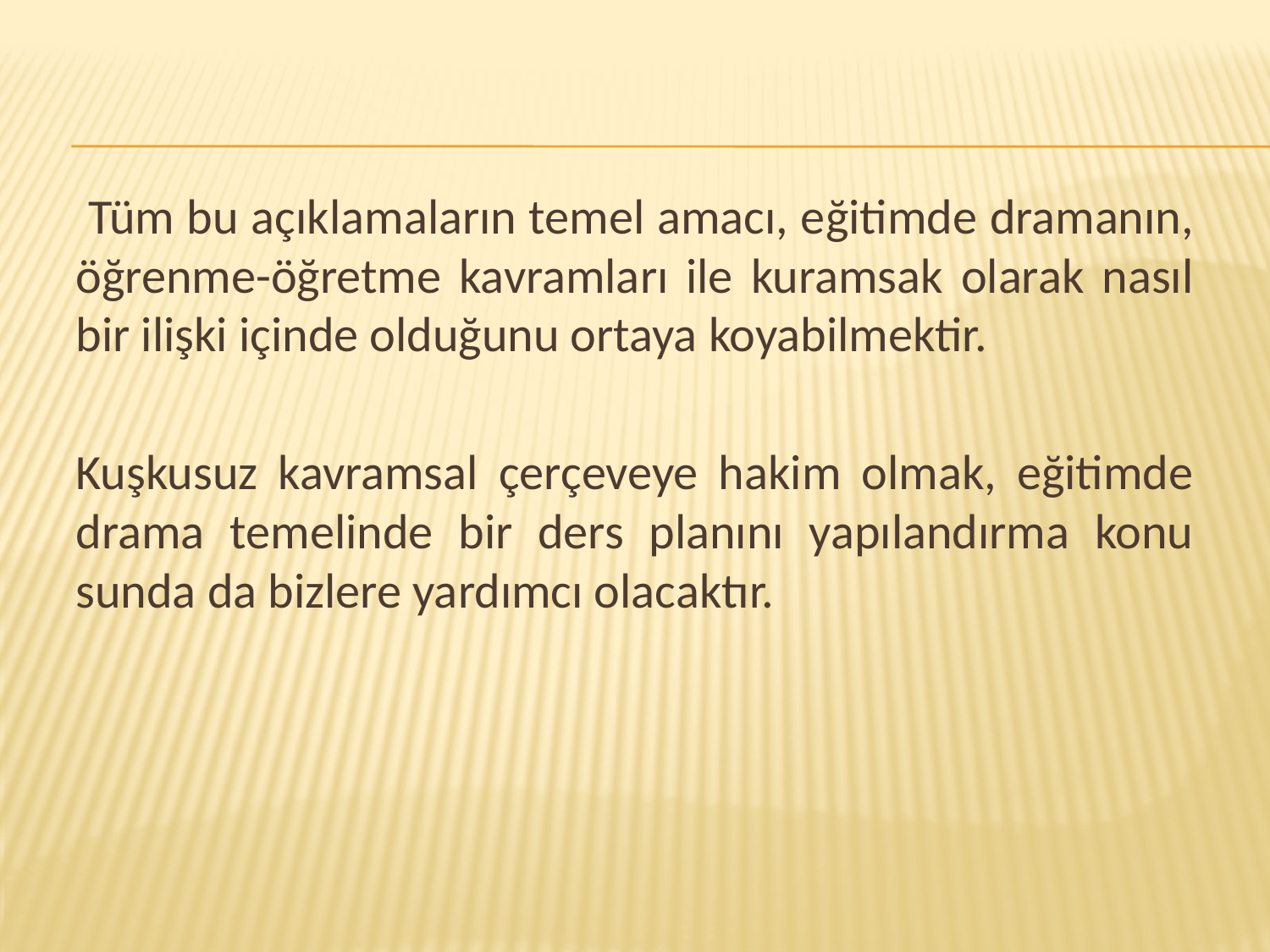

Tüm bu açıklamaların temel amacı, eğitimde dramanın, öğrenme-öğretme kavramları ile kuramsak olarak nasıl bir ilişki içinde olduğunu ortaya koyabilmektir.

Kuşkusuz kavramsal çerçeveye hakim olmak, eğitimde drama temelinde bir ders planını yapılandırma konu sunda da bizlere yardımcı olacaktır.